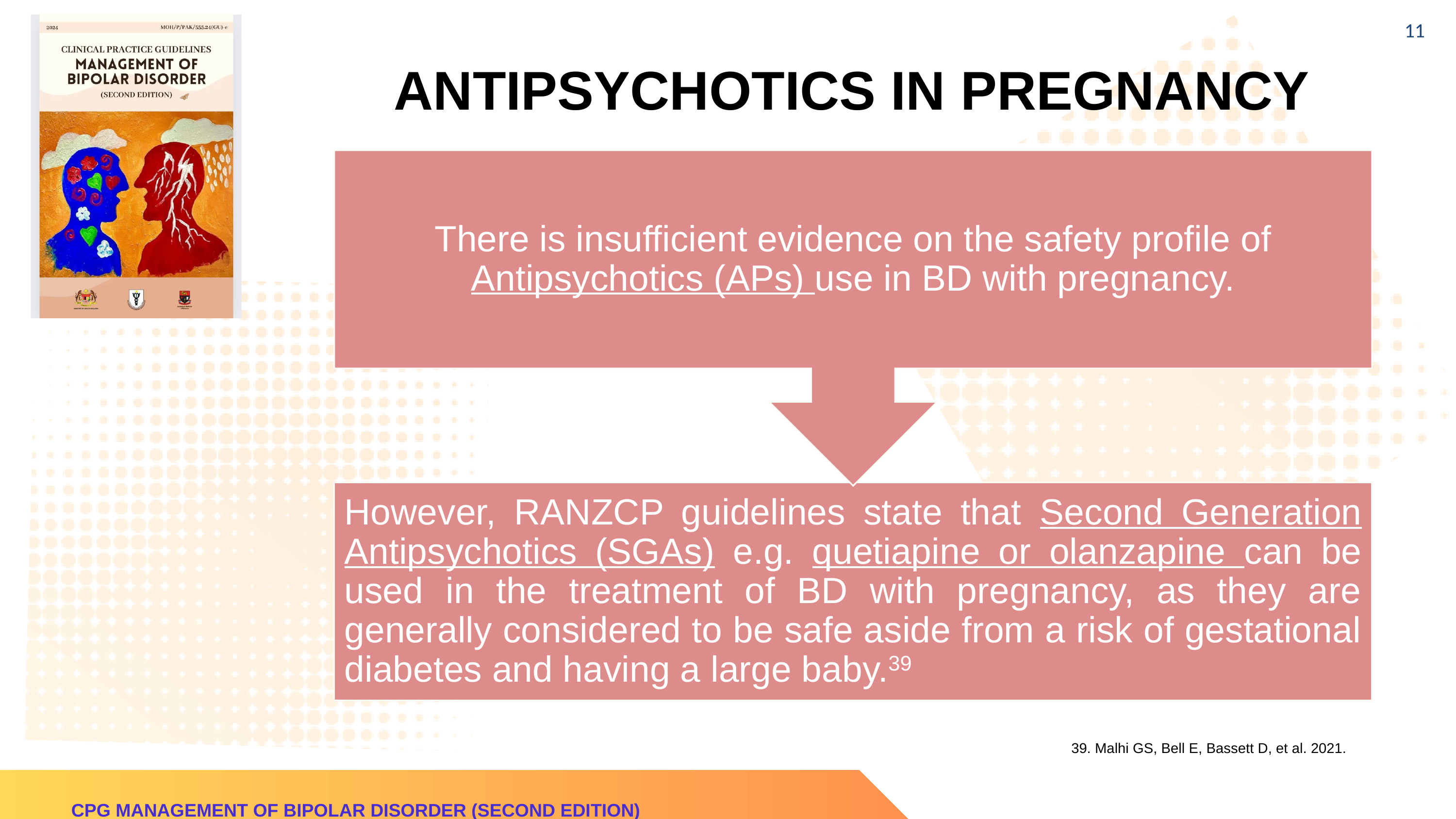

11
ANTIPSYCHOTICS IN PREGNANCY

There is insufficient evidence on the safety profile of Antipsychotics (APs) use in BD with pregnancy.

However, RANZCP guidelines state that Second Generation Antipsychotics (SGAs) e.g. quetiapine or olanzapine can be used in the treatment of BD with pregnancy, as they are generally considered to be safe aside from a risk of gestational diabetes and having a large baby.39

39. Malhi GS, Bell E, Bassett D, et al. 2021.

CPG MANAGEMENT OF BIPOLAR DISORDER (SECOND EDITION)